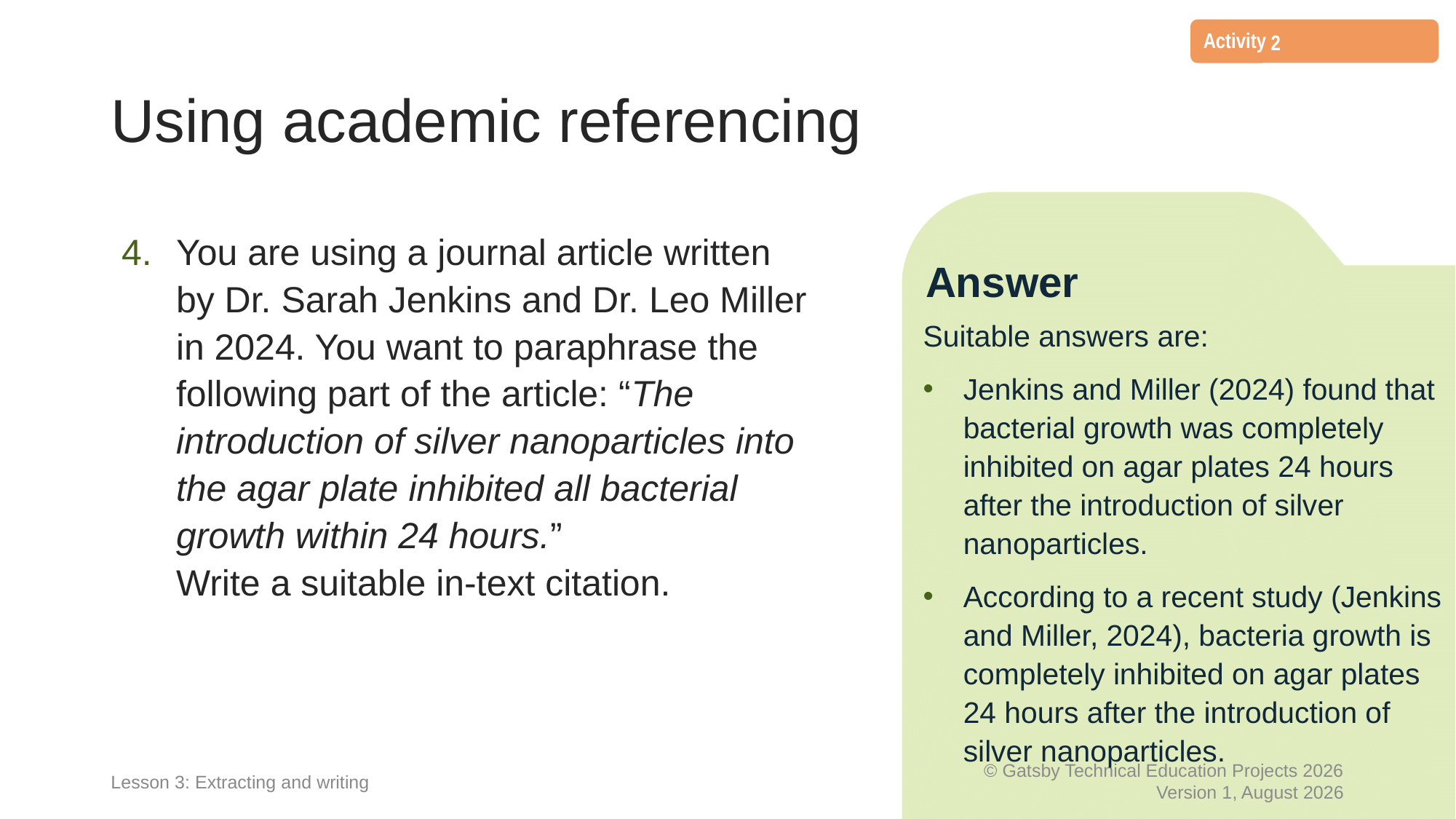

2
# Using academic referencing
You are using a journal article written by Dr. Sarah Jenkins and Dr. Leo Miller in 2024. You want to paraphrase the following part of the article: “The introduction of silver nanoparticles into the agar plate inhibited all bacterial growth within 24 hours.”
Write a suitable in-text citation.

Answer
Suitable answers are:
Jenkins and Miller (2024) found that bacterial growth was completely inhibited on agar plates 24 hours after the introduction of silver nanoparticles.
According to a recent study (Jenkins and Miller, 2024), bacteria growth is completely inhibited on agar plates 24 hours after the introduction of silver nanoparticles.
Lesson 3: Extracting and writing